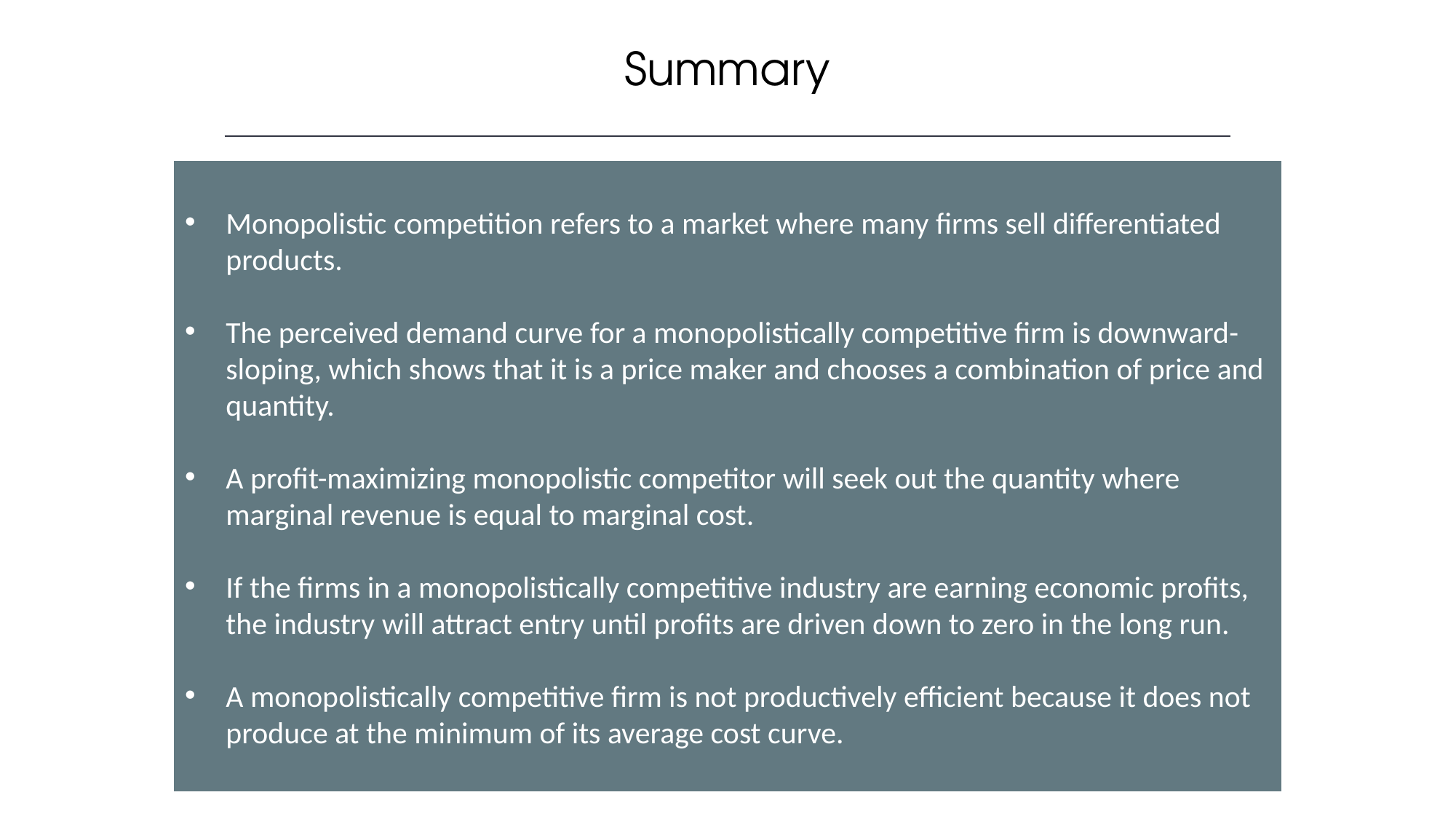

Summary
HAWKES LEARNING

Monopolistic competition refers to a market where many firms sell differentiated products.

The perceived demand curve for a monopolistically competitive firm is downward-sloping, which shows that it is a price maker and chooses a combination of price and quantity.

A profit-maximizing monopolistic competitor will seek out the quantity where marginal revenue is equal to marginal cost.

If the firms in a monopolistically competitive industry are earning economic profits, the industry will attract entry until profits are driven down to zero in the long run.

A monopolistically competitive firm is not productively efficient because it does not produce at the minimum of its average cost curve.